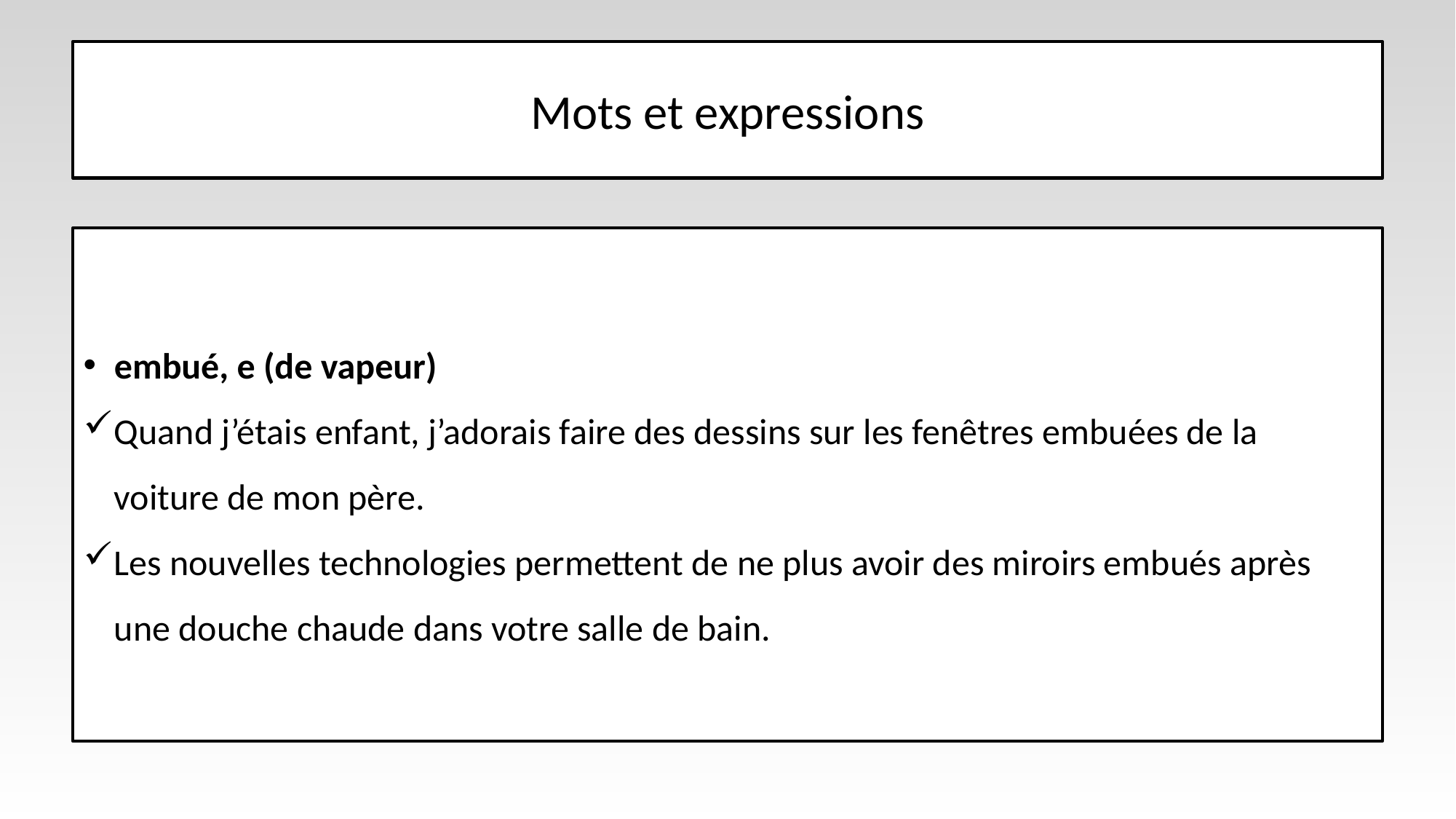

# Mots et expressions
embué, e (de vapeur)
Quand j’étais enfant, j’adorais faire des dessins sur les fenêtres embuées de la voiture de mon père.
Les nouvelles technologies permettent de ne plus avoir des miroirs embués après une douche chaude dans votre salle de bain.